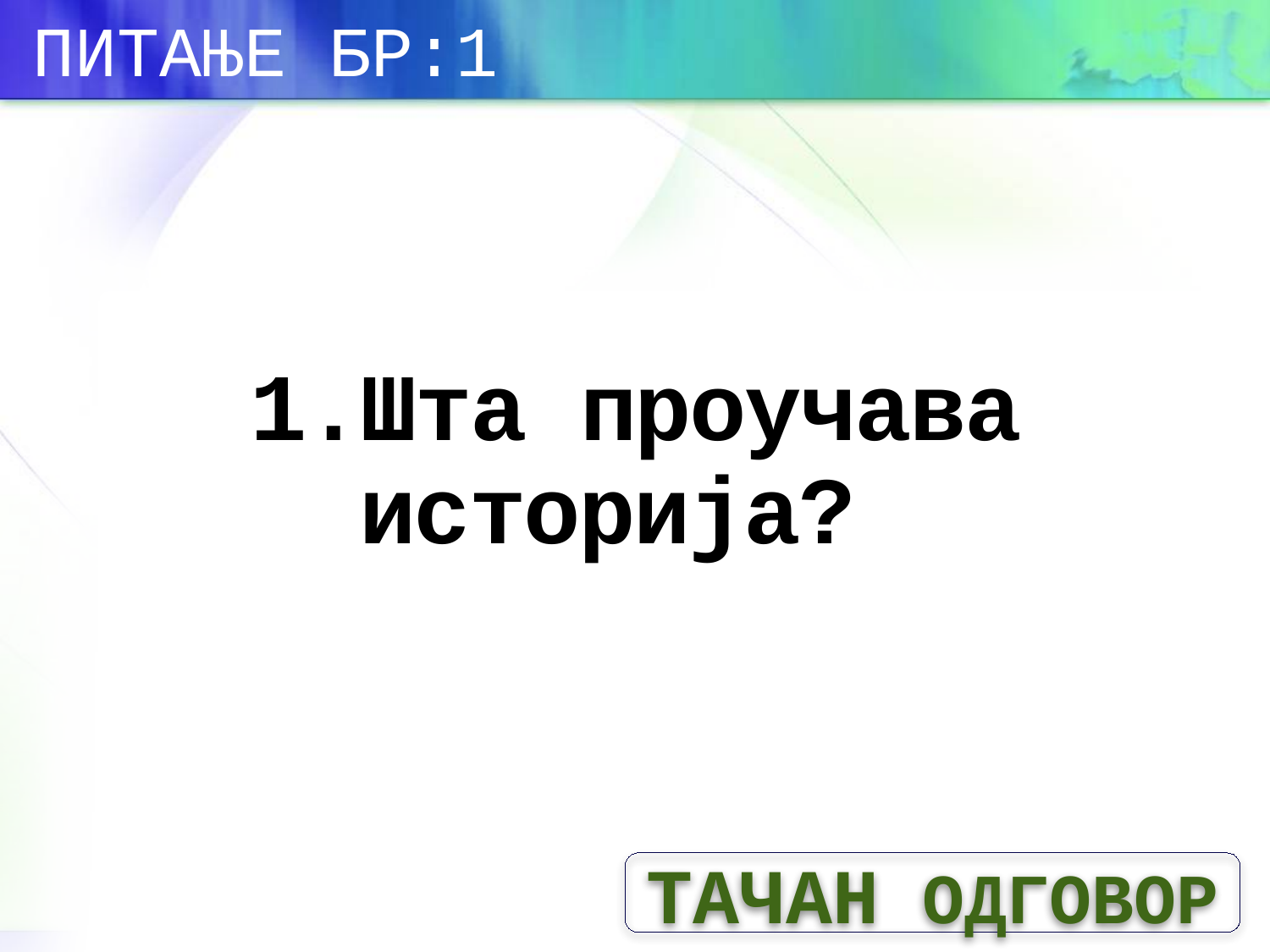

ПИТАЊЕ БР:1
# 1.Шта проучава историја?
ТАЧАН ОДГОВОР